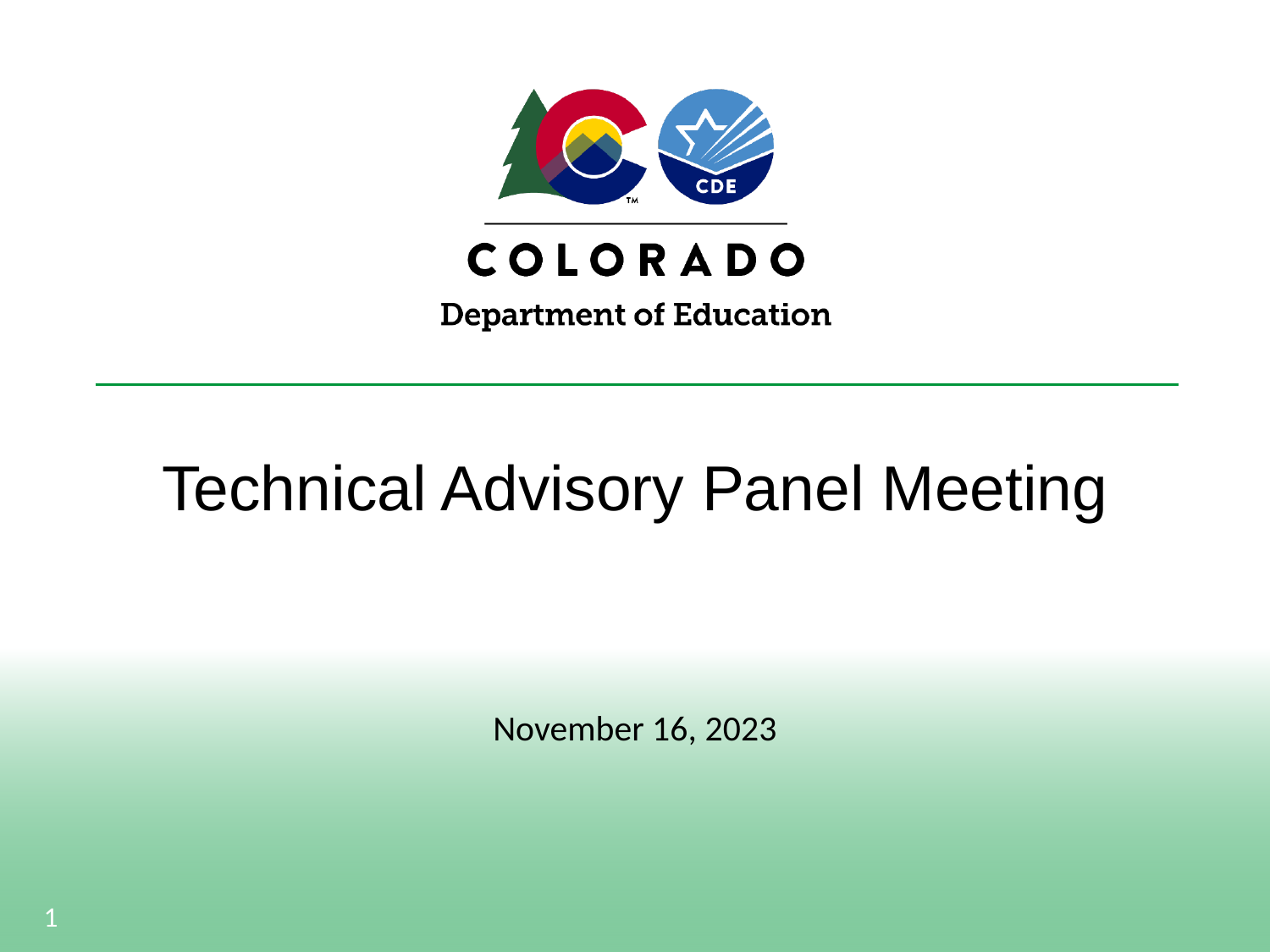

# Technical Advisory Panel Meeting
November 16, 2023
1